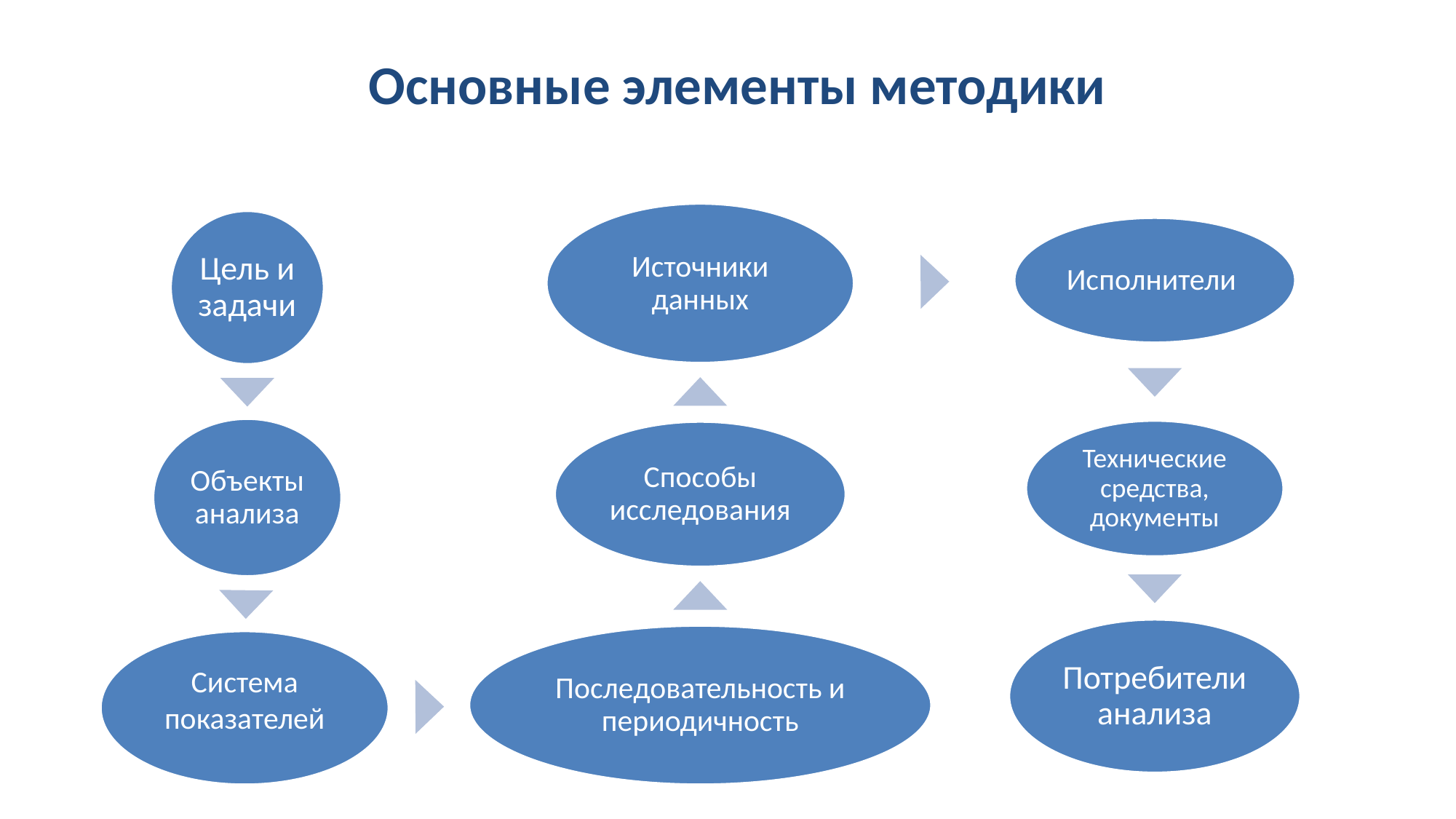

Основные элементы методики
Цель и задачи
Объекты анализа
Система показателей

Последовательность и периодичность
Способы исследования
Источники данных
Исполнители
Технические средства, документы
Потребители анализа